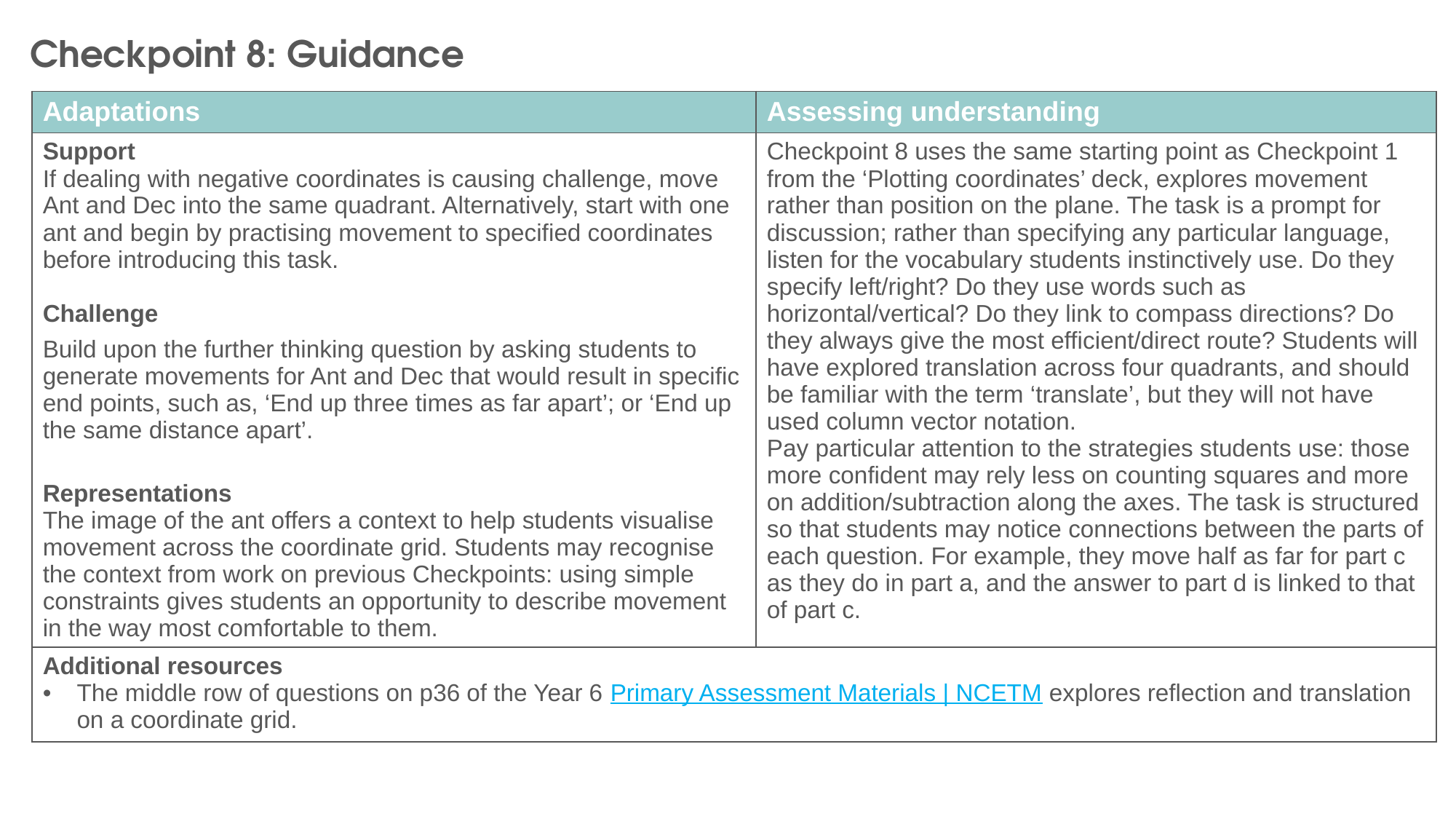

Checkpoint 8: Guidance
| Adaptations | Assessing understanding |
| --- | --- |
| Support If dealing with negative coordinates is causing challenge, move Ant and Dec into the same quadrant. Alternatively, start with one ant and begin by practising movement to specified coordinates before introducing this task. Challenge Build upon the further thinking question by asking students to generate movements for Ant and Dec that would result in specific end points, such as, ‘End up three times as far apart’; or ‘End up the same distance apart’. Representations The image of the ant offers a context to help students visualise movement across the coordinate grid. Students may recognise the context from work on previous Checkpoints: using simple constraints gives students an opportunity to describe movement in the way most comfortable to them. | Checkpoint 8 uses the same starting point as Checkpoint 1 from the ‘Plotting coordinates’ deck, explores movement rather than position on the plane. The task is a prompt for discussion; rather than specifying any particular language, listen for the vocabulary students instinctively use. Do they specify left/right? Do they use words such as horizontal/vertical? Do they link to compass directions? Do they always give the most efficient/direct route? Students will have explored translation across four quadrants, and should be familiar with the term ‘translate’, but they will not have used column vector notation. Pay particular attention to the strategies students use: those more confident may rely less on counting squares and more on addition/subtraction along the axes. The task is structured so that students may notice connections between the parts of each question. For example, they move half as far for part c as they do in part a, and the answer to part d is linked to that of part c. |
| Additional resources The middle row of questions on p36 of the Year 6 Primary Assessment Materials | NCETM explores reflection and translation on a coordinate grid. |  |